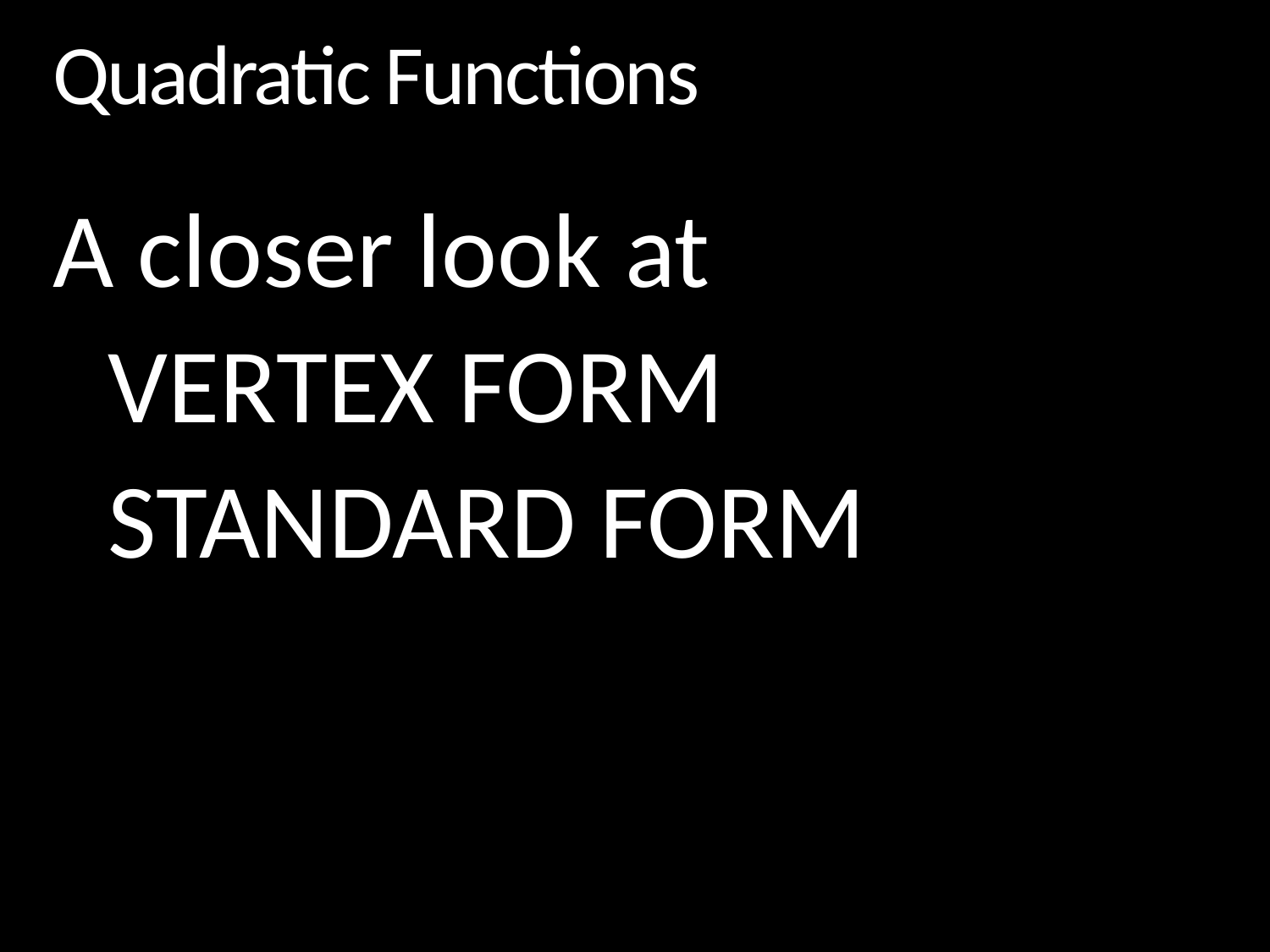

# Quadratic Functions
A closer look at
	VERTEX FORM
	STANDARD FORM